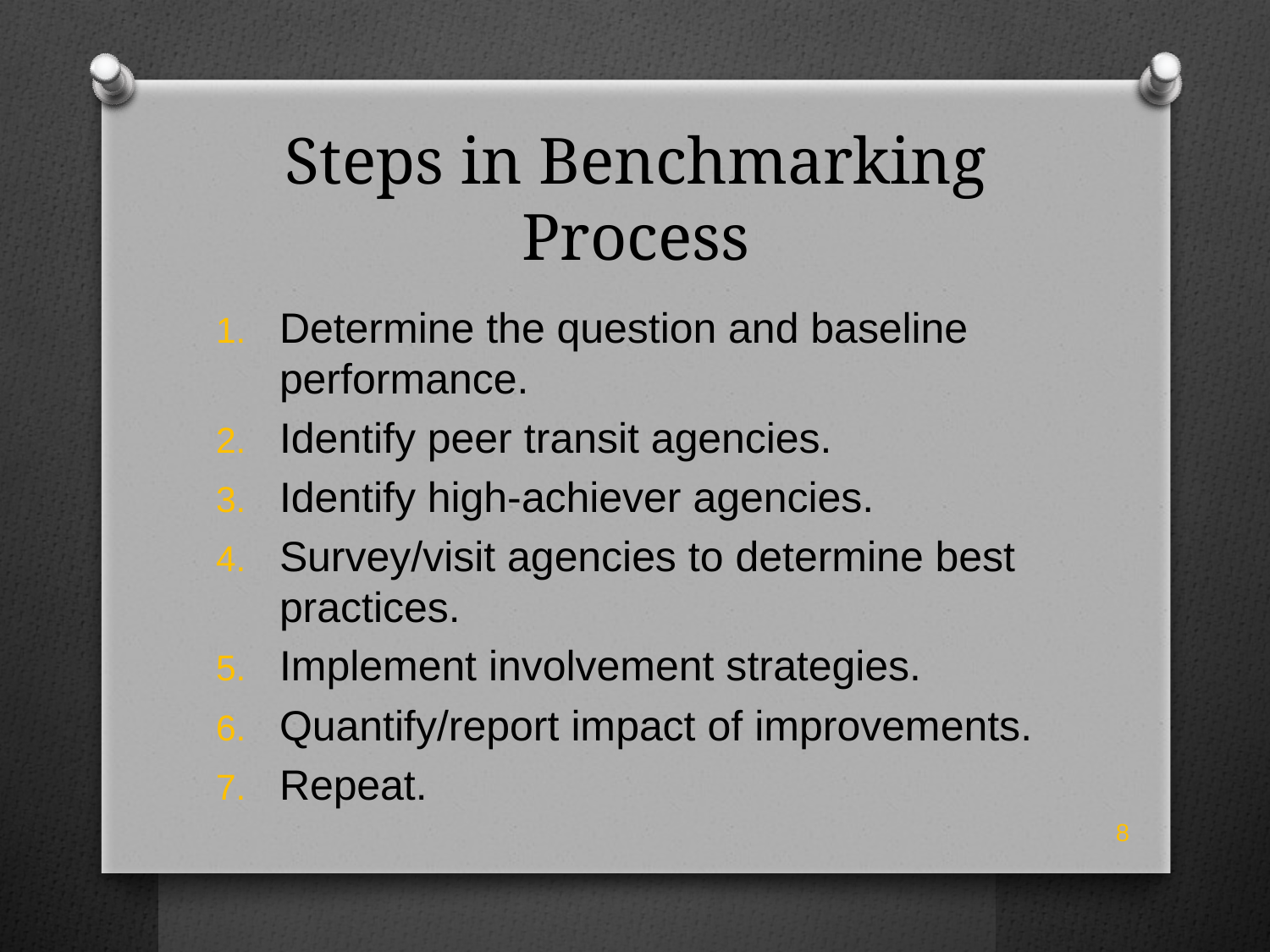

# Steps in Benchmarking Process
Determine the question and baseline performance.
Identify peer transit agencies.
Identify high-achiever agencies.
Survey/visit agencies to determine best practices.
Implement involvement strategies.
Quantify/report impact of improvements.
Repeat.

8